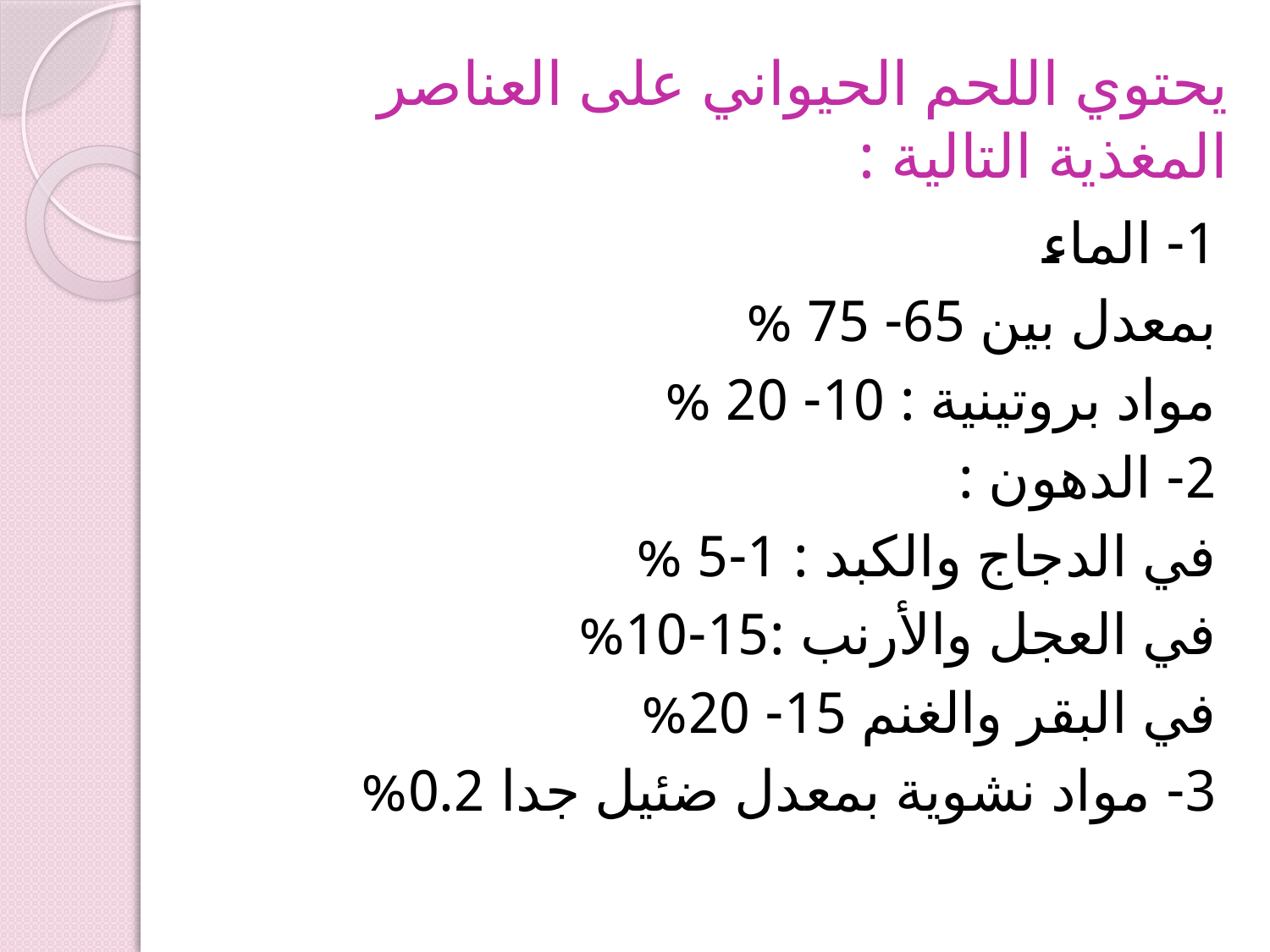

# يحتوي اللحم الحيواني على العناصر المغذية التالية :
1- الماء
بمعدل بين 65- 75 %
مواد بروتينية : 10- 20 %
2- الدهون :
في الدجاج والكبد : 1-5 %
في العجل والأرنب :15-10%
في البقر والغنم 15- 20%
3- مواد نشوية بمعدل ضئيل جدا 0.2%